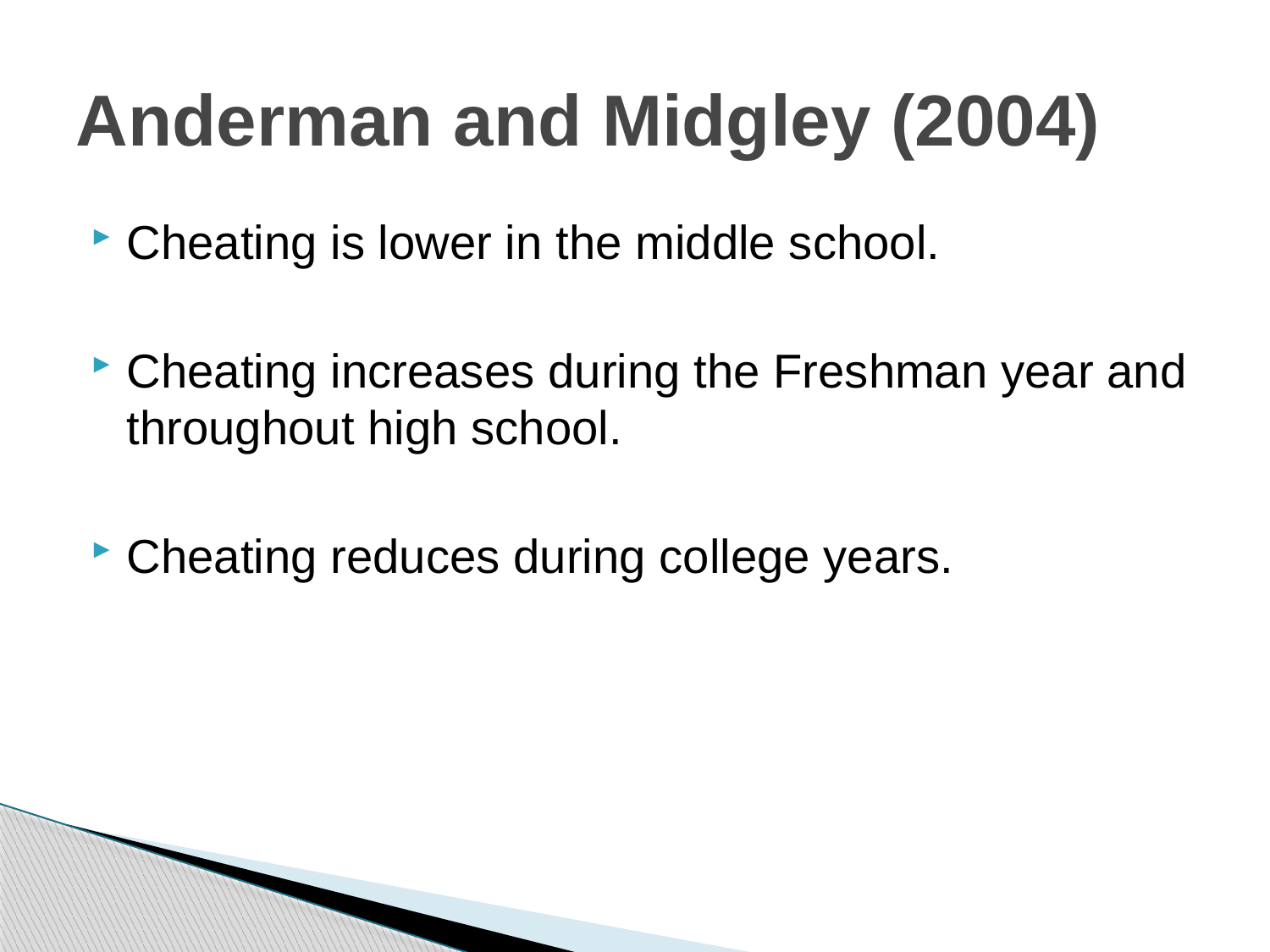

# Anderman and Midgley (2004)
Cheating is lower in the middle school.

Cheating increases during the Freshman year and throughout high school.

Cheating reduces during college years.